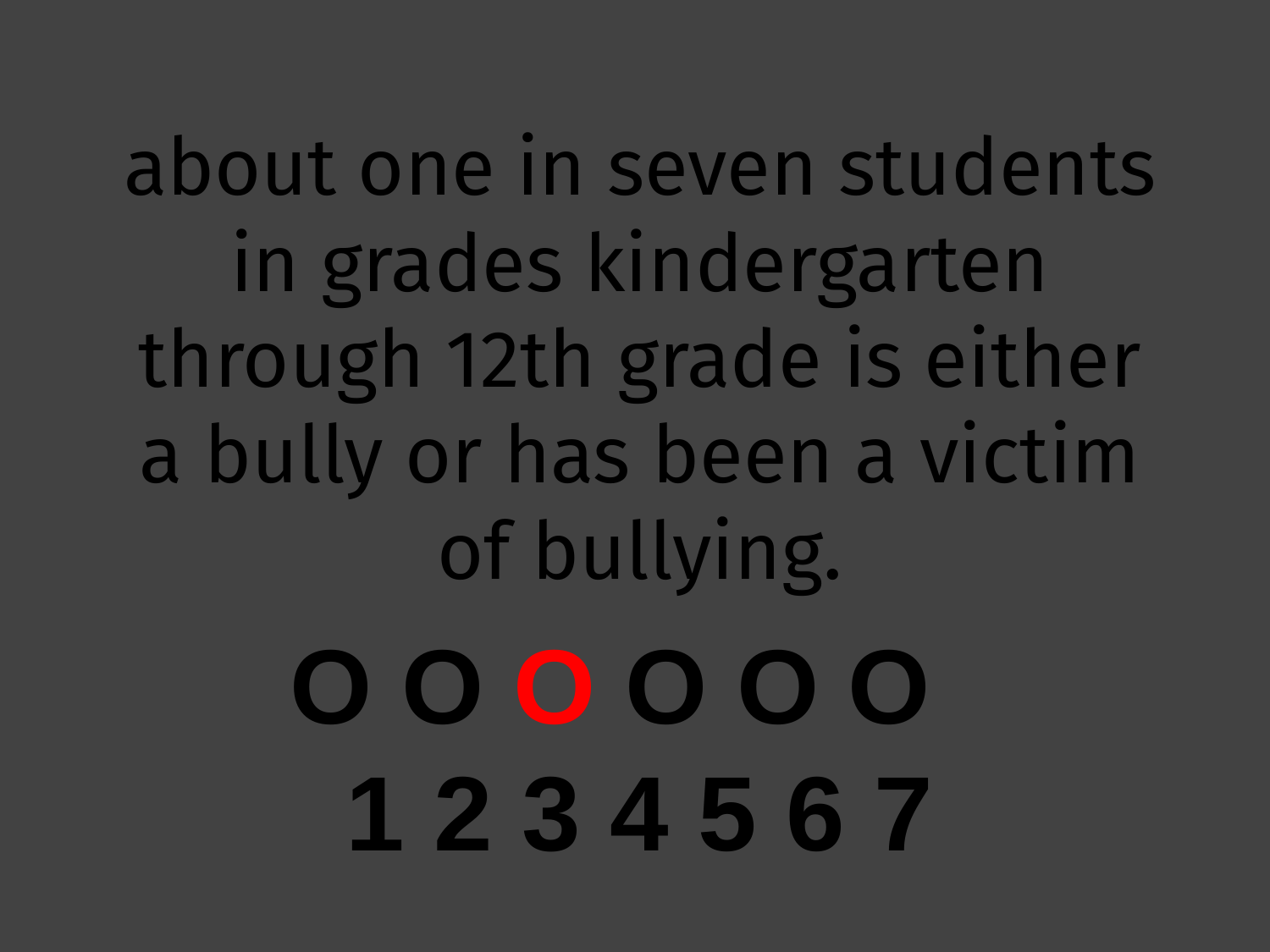

about one in seven students in grades kindergarten through 12th grade is either a bully or has been a victim of bullying.

# O O O O O O 1 2 3 4 5 6 7